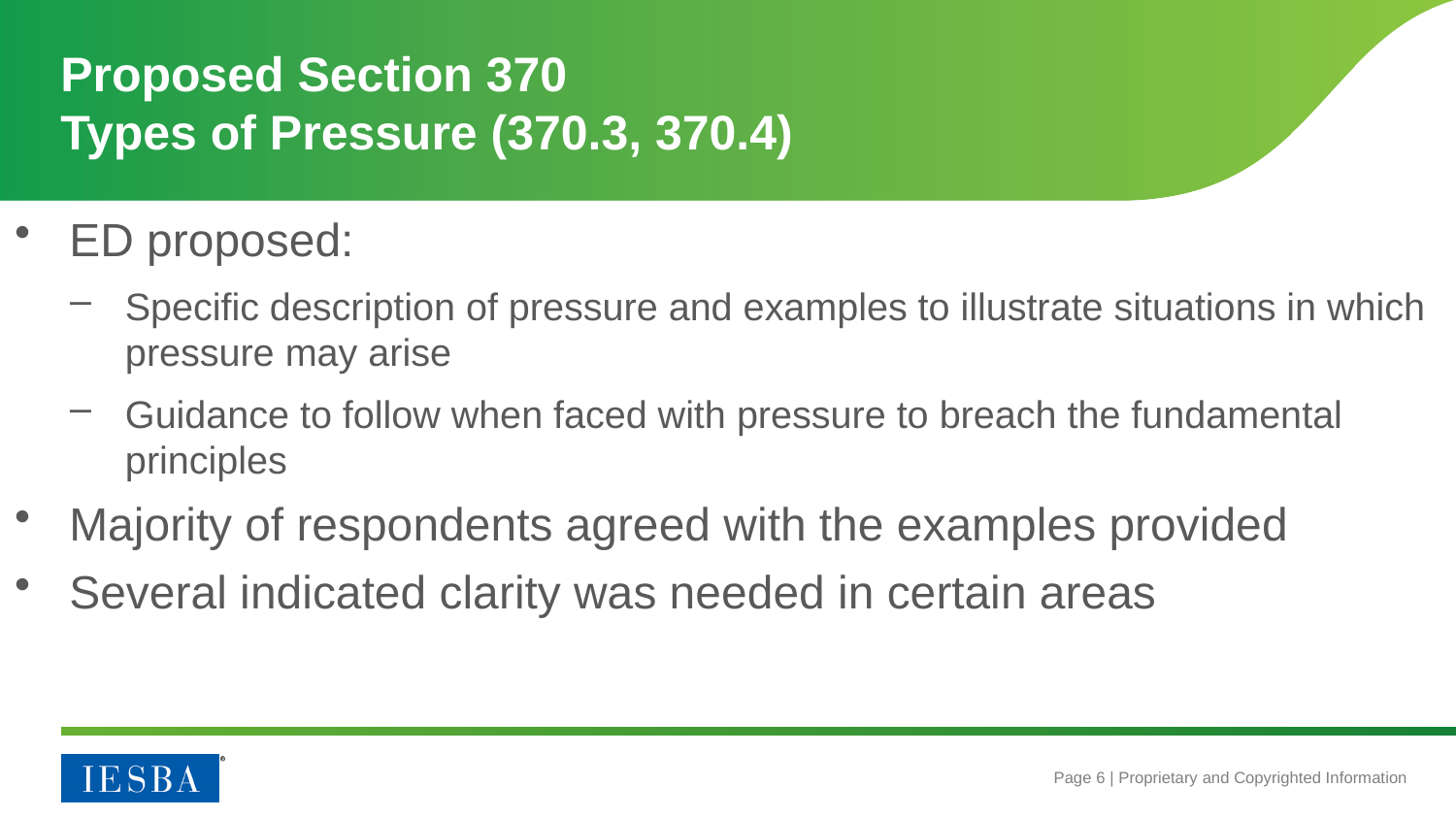

# Proposed Section 370 Types of Pressure (370.3, 370.4)
ED proposed:
Specific description of pressure and examples to illustrate situations in which pressure may arise
Guidance to follow when faced with pressure to breach the fundamental principles
Majority of respondents agreed with the examples provided
Several indicated clarity was needed in certain areas